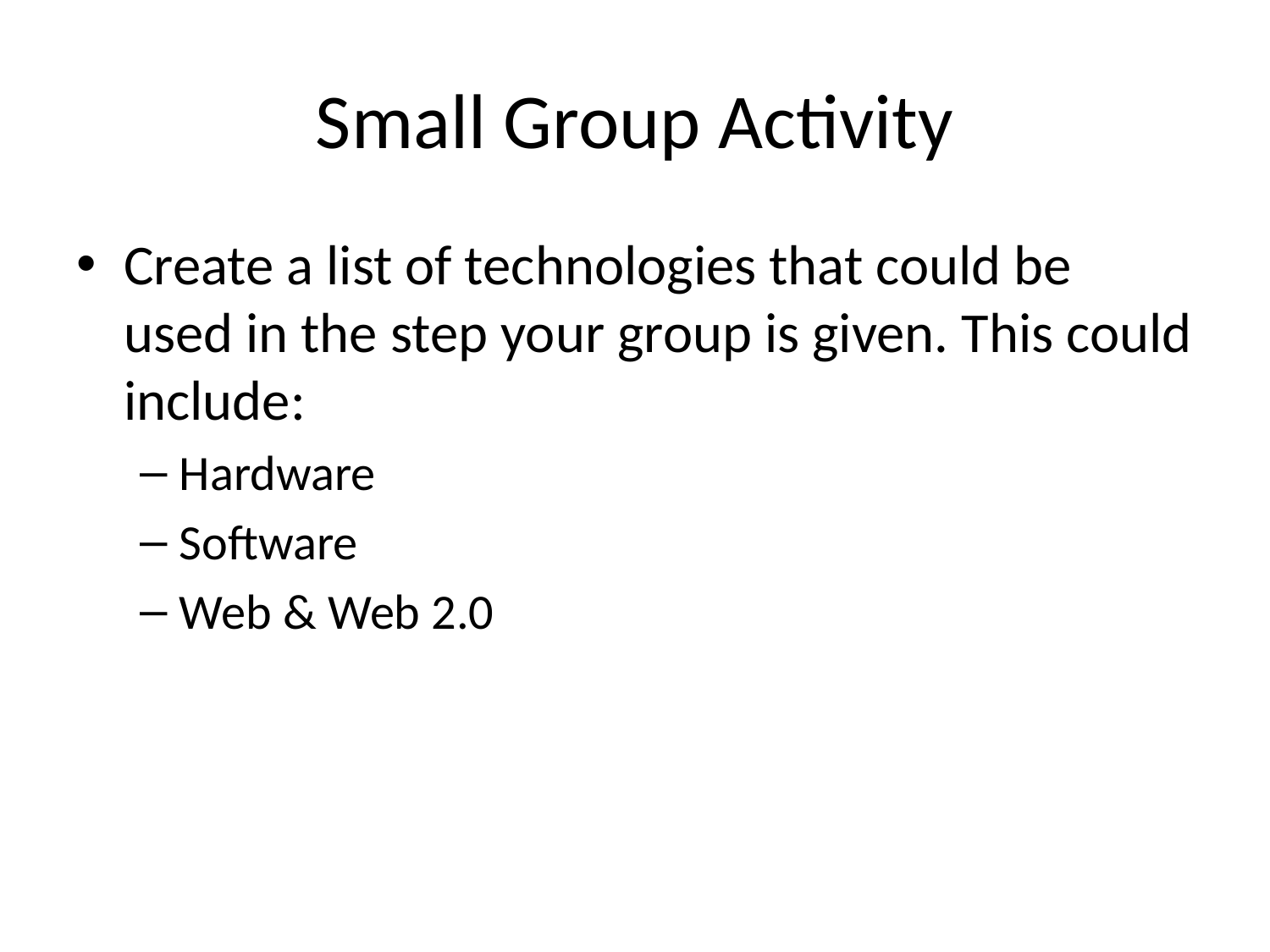

# Small Group Activity
Create a list of technologies that could be used in the step your group is given. This could include:
Hardware
Software
Web & Web 2.0